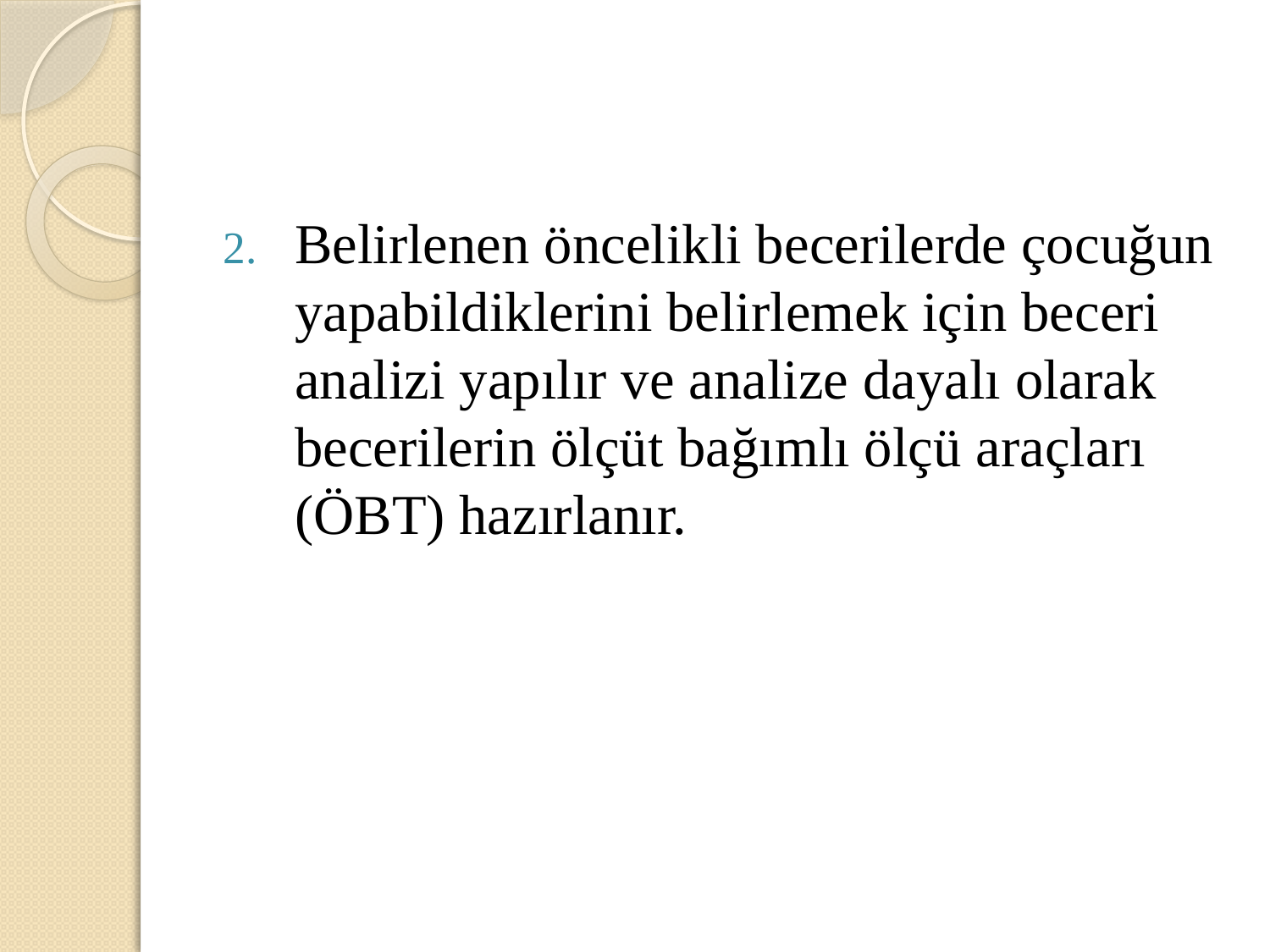

Belirlenen öncelikli becerilerde çocuğun yapabildiklerini belirlemek için beceri analizi yapılır ve analize dayalı olarak becerilerin ölçüt bağımlı ölçü araçları (ÖBT) hazırlanır.